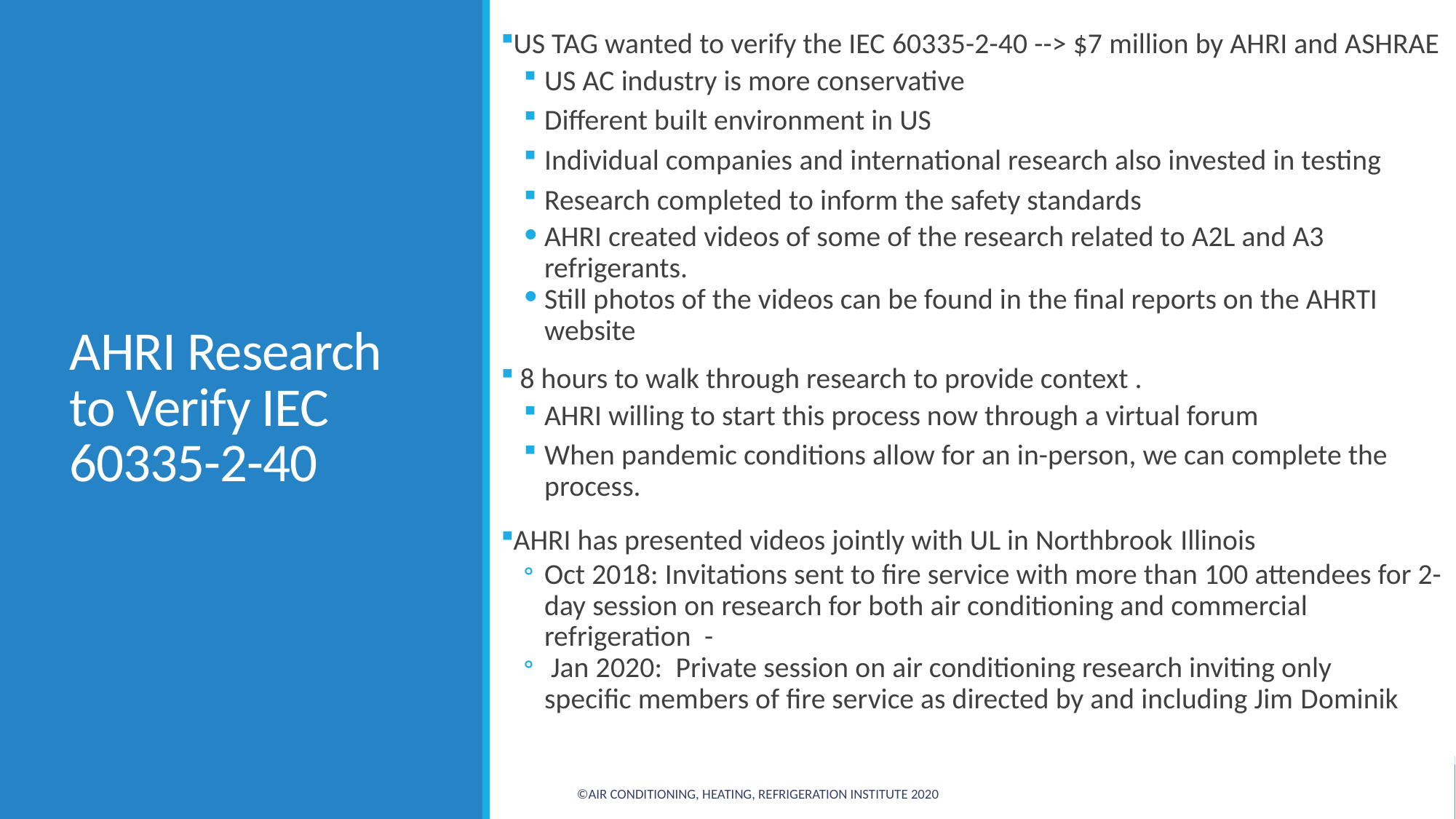

US TAG wanted to verify the IEC 60335-2-40 --> $7 million by AHRI and ASHRAE
US AC industry is more conservative
Different built environment in US
Individual companies and international research also invested in testing
Research completed to inform the safety standards
AHRI created videos of some of the research related to A2L and A3 refrigerants.
Still photos of the videos can be found in the final reports on the AHRTI website
 8 hours to walk through research to provide context .
AHRI willing to start this process now through a virtual forum
When pandemic conditions allow for an in-person, we can complete the process.
AHRI has presented videos jointly with UL in Northbrook Illinois
Oct 2018: Invitations sent to fire service with more than 100 attendees for 2-day session on research for both air conditioning and commercial refrigeration  -
 Jan 2020:  Private session on air conditioning research inviting only specific members of fire service as directed by and including Jim Dominik

# AHRI Research to Verify IEC 60335-2-40
©Air Conditioning, Heating, Refrigeration Institute 2020